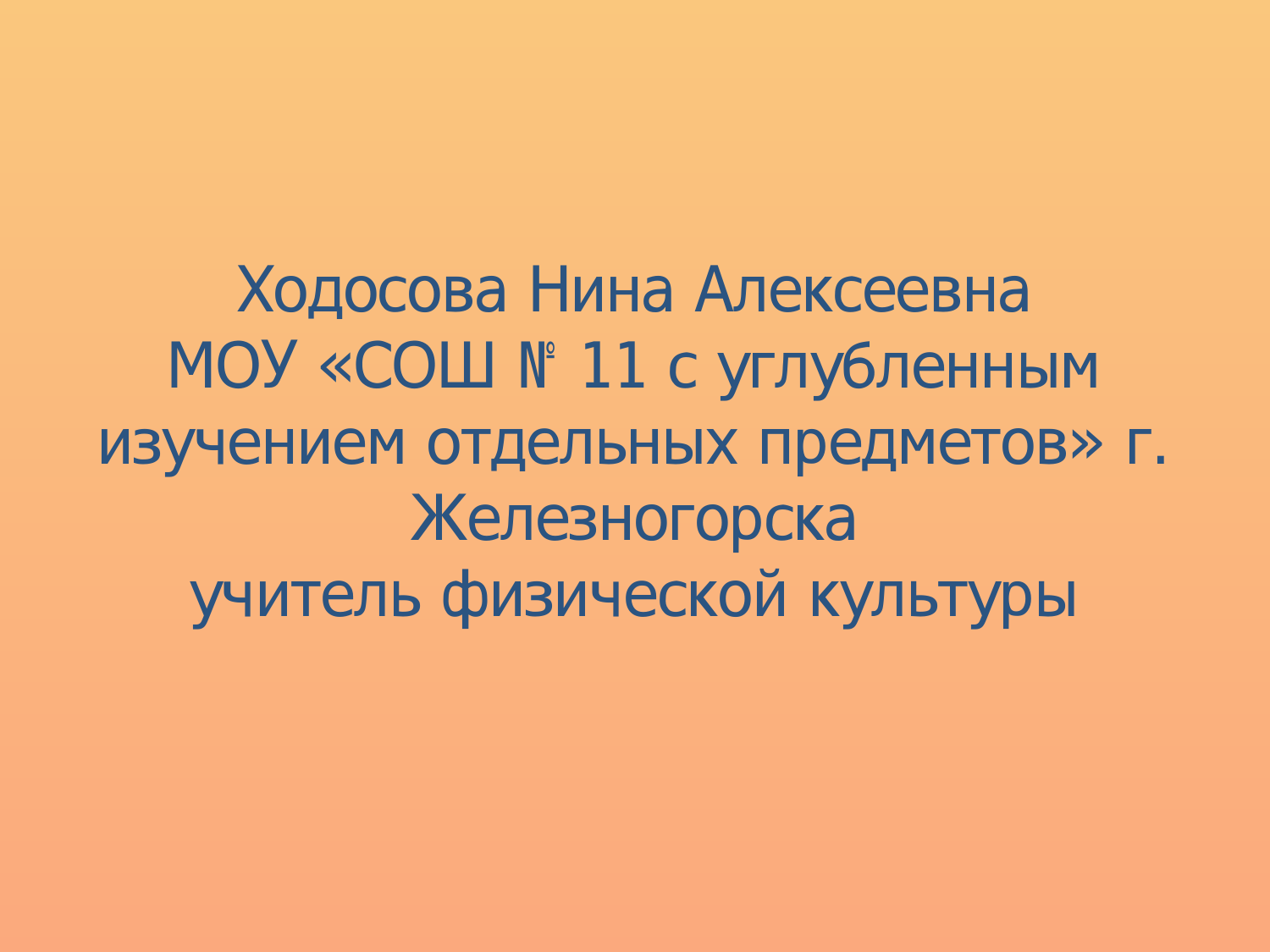

# Ходосова Нина Алексеевна МОУ «СОШ № 11 с углубленным изучением отдельных предметов» г. Железногорска учитель физической культуры